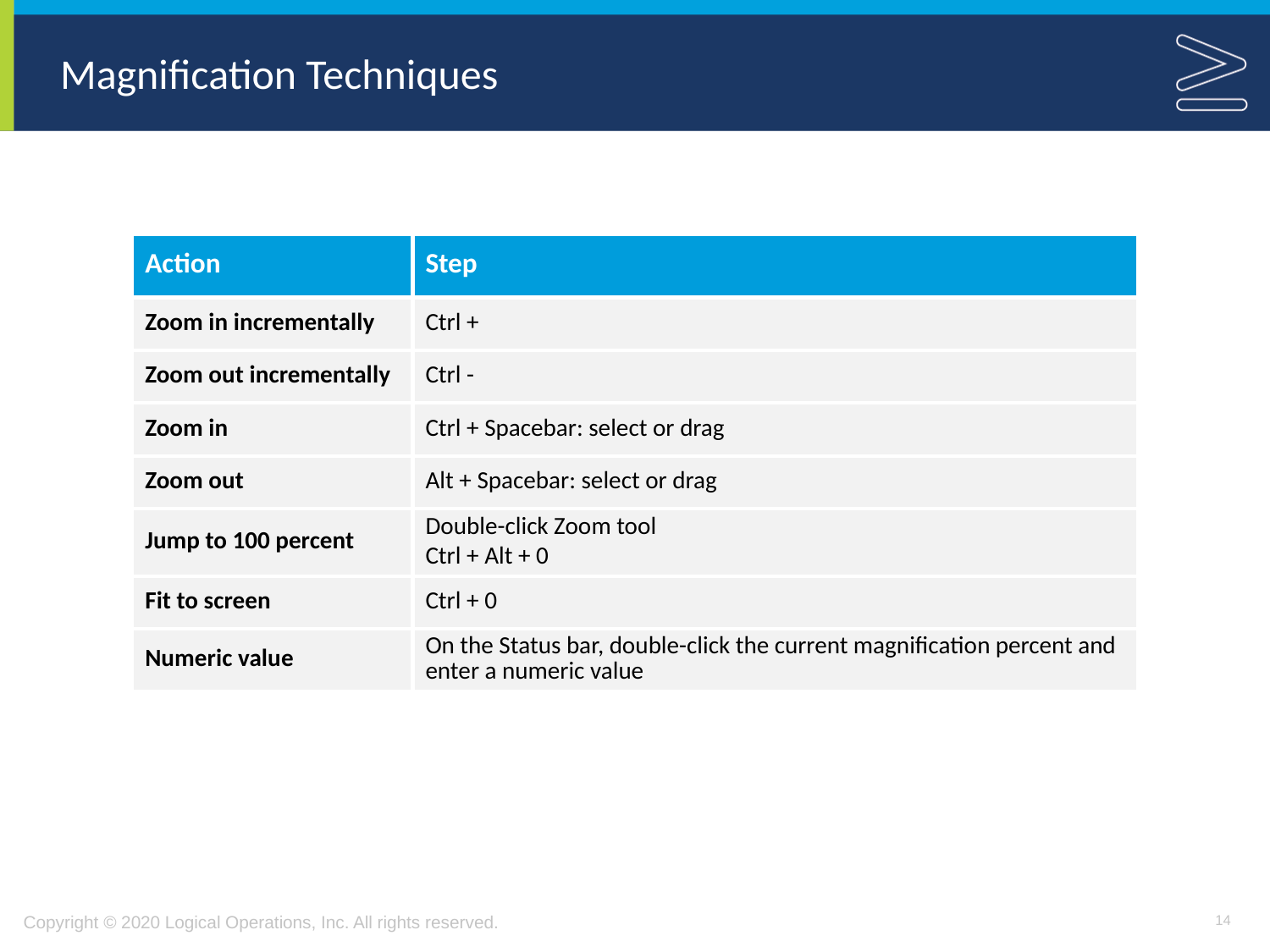

# Magnification Techniques
| Action | Step |
| --- | --- |
| Zoom in incrementally | Ctrl + |
| Zoom out incrementally | Ctrl - |
| Zoom in | Ctrl + Spacebar: select or drag |
| Zoom out | Alt + Spacebar: select or drag |
| Jump to 100 percent | Double-click Zoom tool Ctrl + Alt + 0 |
| Fit to screen | Ctrl + 0 |
| Numeric value | On the Status bar, double-click the current magnification percent and enter a numeric value |
14